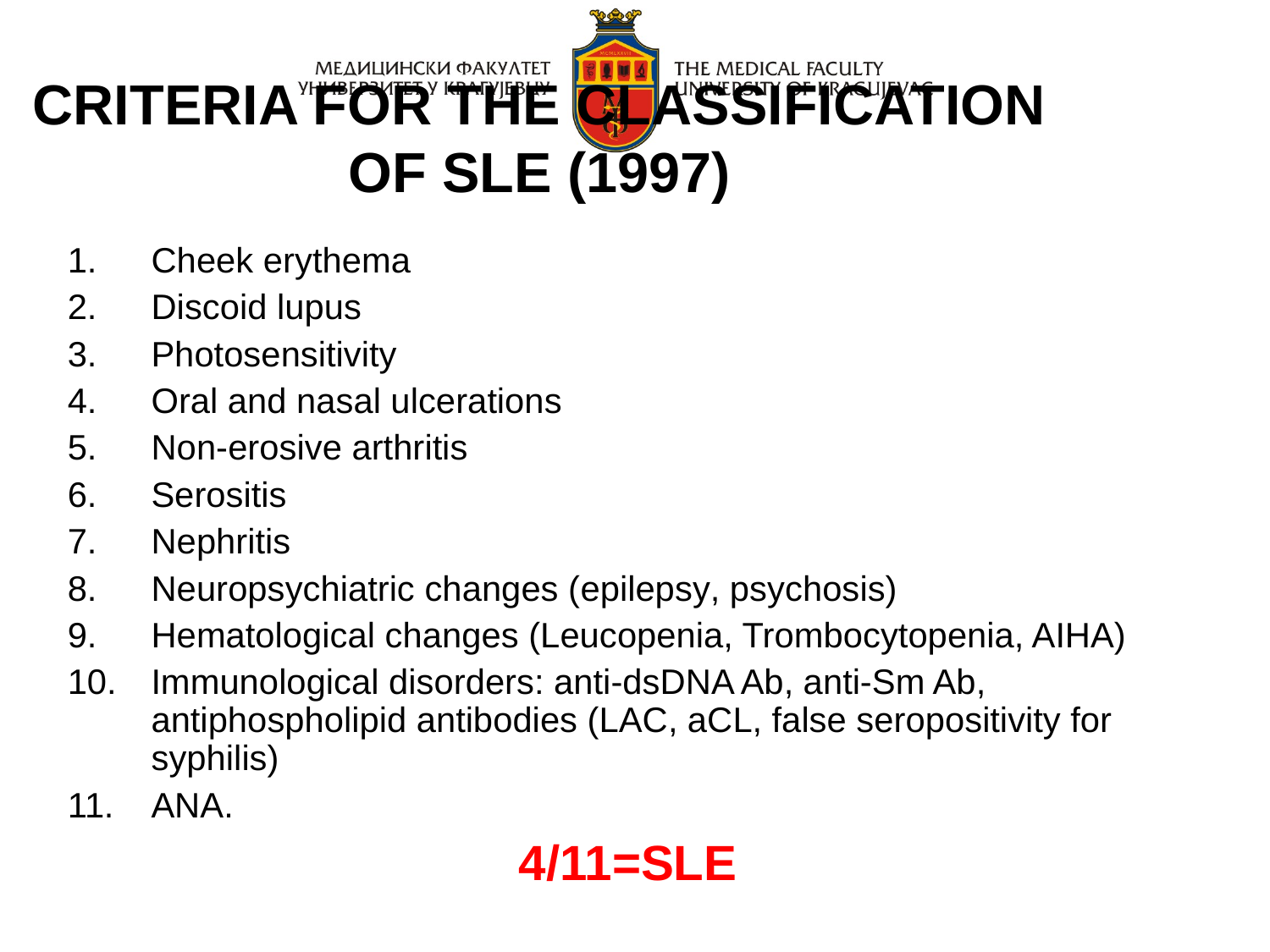

CRITERIA FOR THE CLASSIFICATION OF SLE (1997)
Cheek erythema
Discoid lupus
Photosensitivity
Oral and nasal ulcerations
Non-erosive arthritis
Serositis
Nephritis
Neuropsychiatric changes (epilepsy, psychosis)
Hematological changes (Leucopenia, Trombocytopenia, AIHA)
Immunological disorders: anti-dsDNA Ab, anti-Sm Ab, antiphospholipid antibodies (LAC, aCL, false seropositivity for syphilis)
ANA.
                                      4/11=SLE